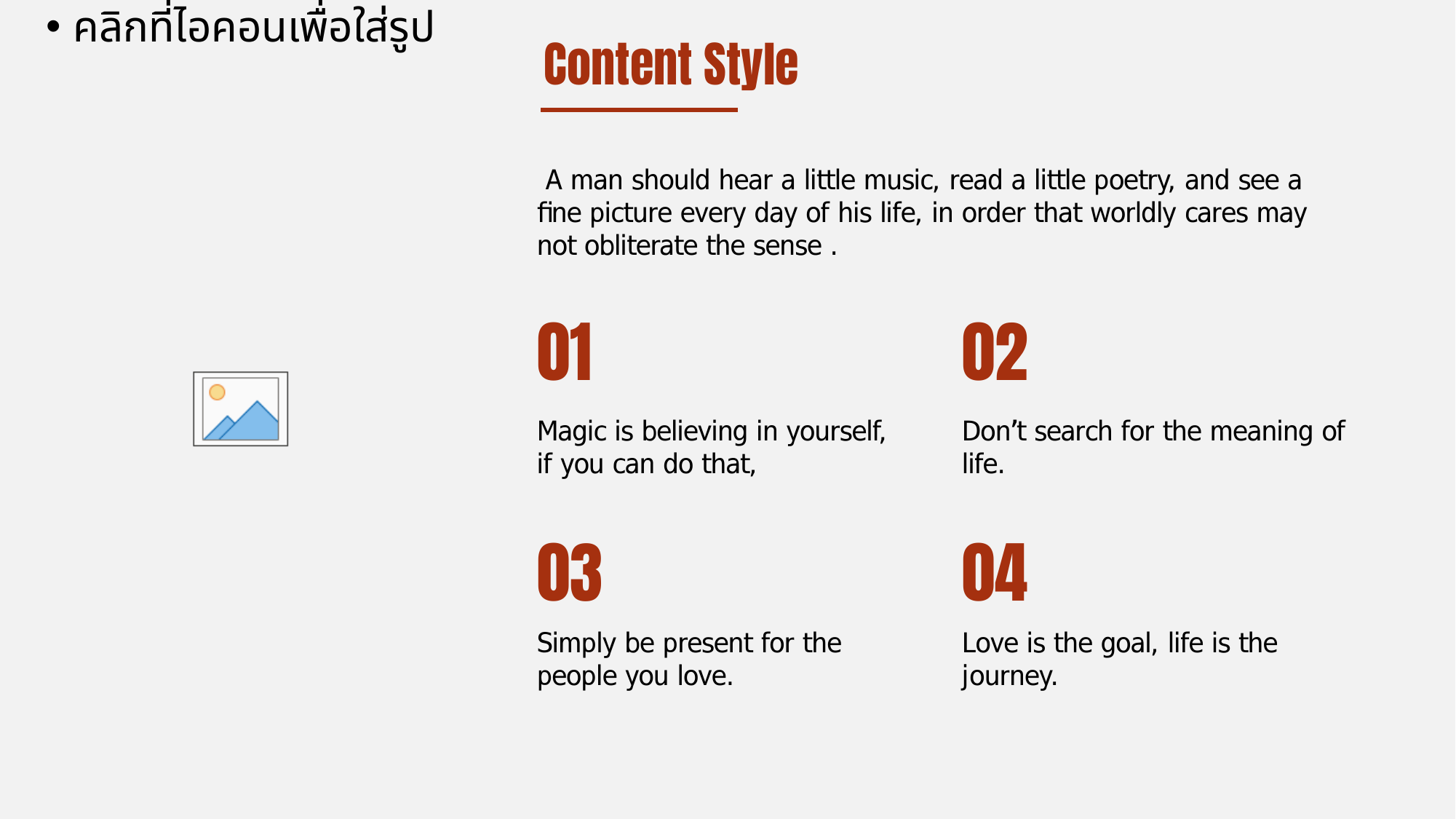

Content Style
 A man should hear a little music, read a little poetry, and see a fine picture every day of his life, in order that worldly cares may not obliterate the sense .
01
02
Magic is believing in yourself,
if you can do that,
Don’t search for the meaning of life.
03
04
Simply be present for the people you love.
Love is the goal, life is the journey.